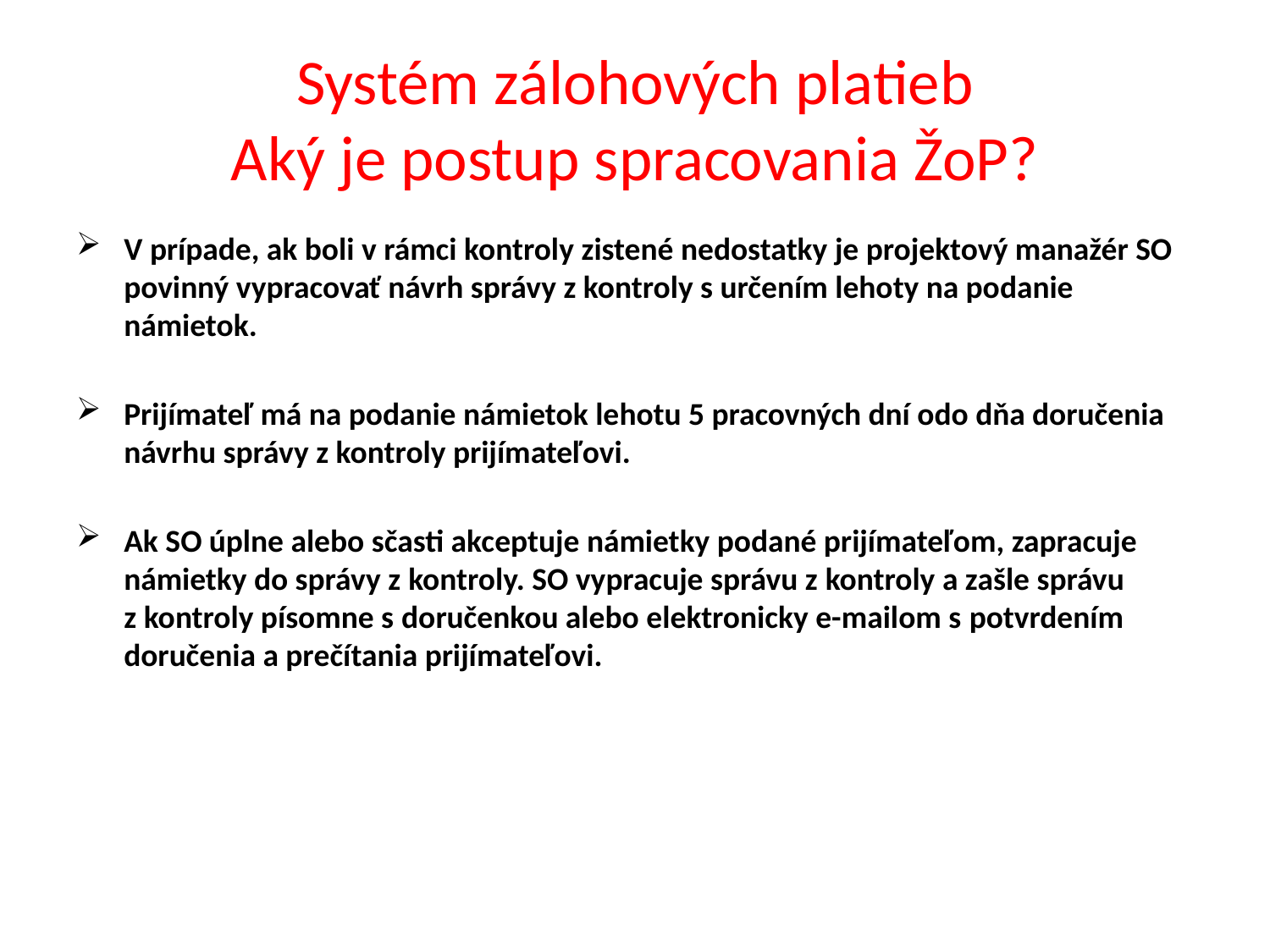

# Systém zálohových platieb Aký je postup spracovania ŽoP?
V prípade, ak boli v rámci kontroly zistené nedostatky je projektový manažér SO povinný vypracovať návrh správy z kontroly s určením lehoty na podanie námietok.

Prijímateľ má na podanie námietok lehotu 5 pracovných dní odo dňa doručenia návrhu správy z kontroly prijímateľovi.

Ak SO úplne alebo sčasti akceptuje námietky podané prijímateľom, zapracuje námietky do správy z kontroly. SO vypracuje správu z kontroly a zašle správu z kontroly písomne s doručenkou alebo elektronicky e-mailom s potvrdením doručenia a prečítania prijímateľovi.